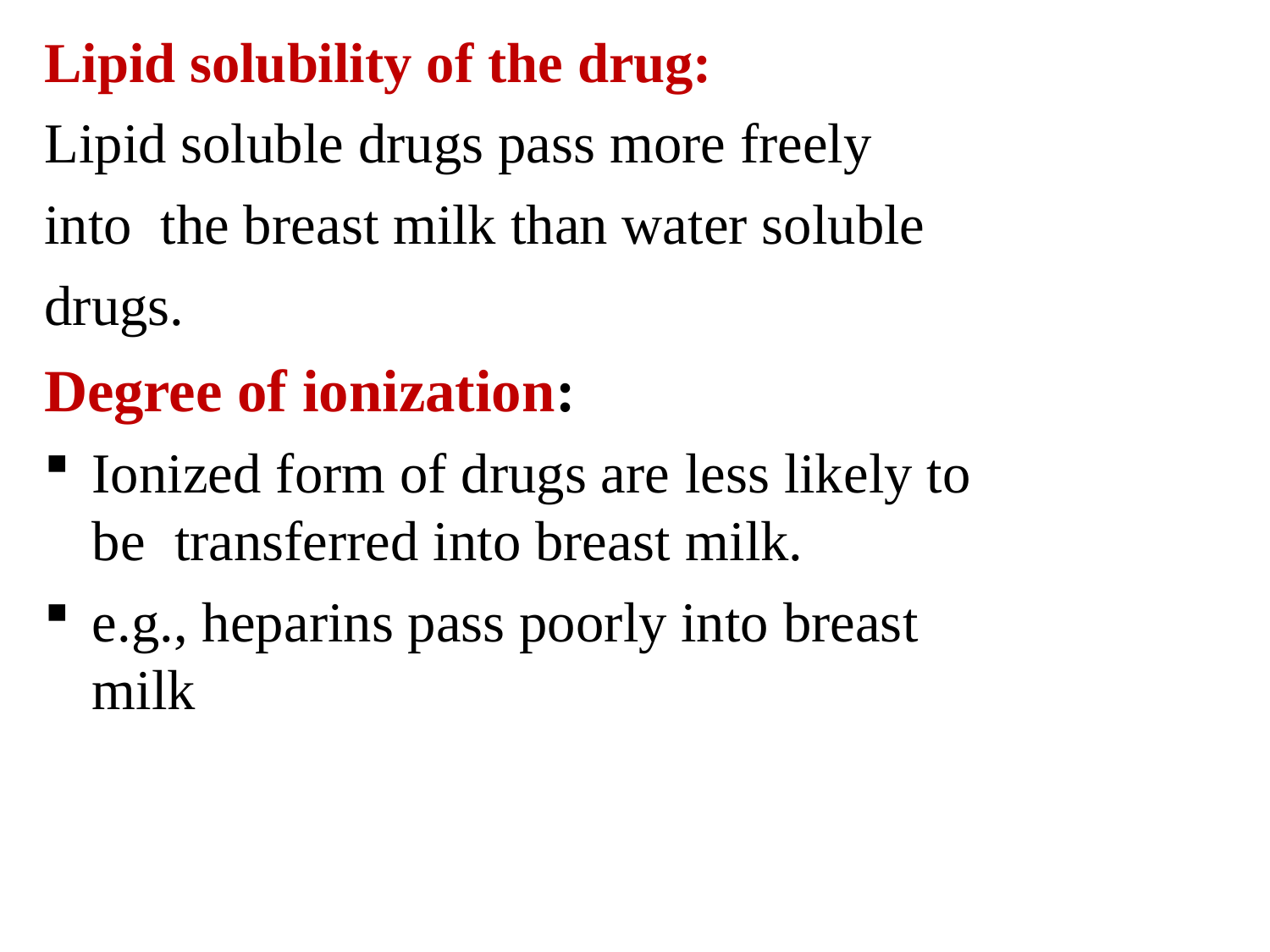

# Lipid solubility of the drug:
Lipid soluble drugs pass more freely into  the breast milk than water soluble drugs.
Degree of ionization:
Ionized form of drugs are less likely to be  transferred into breast milk.
e.g., heparins pass poorly into breast milk